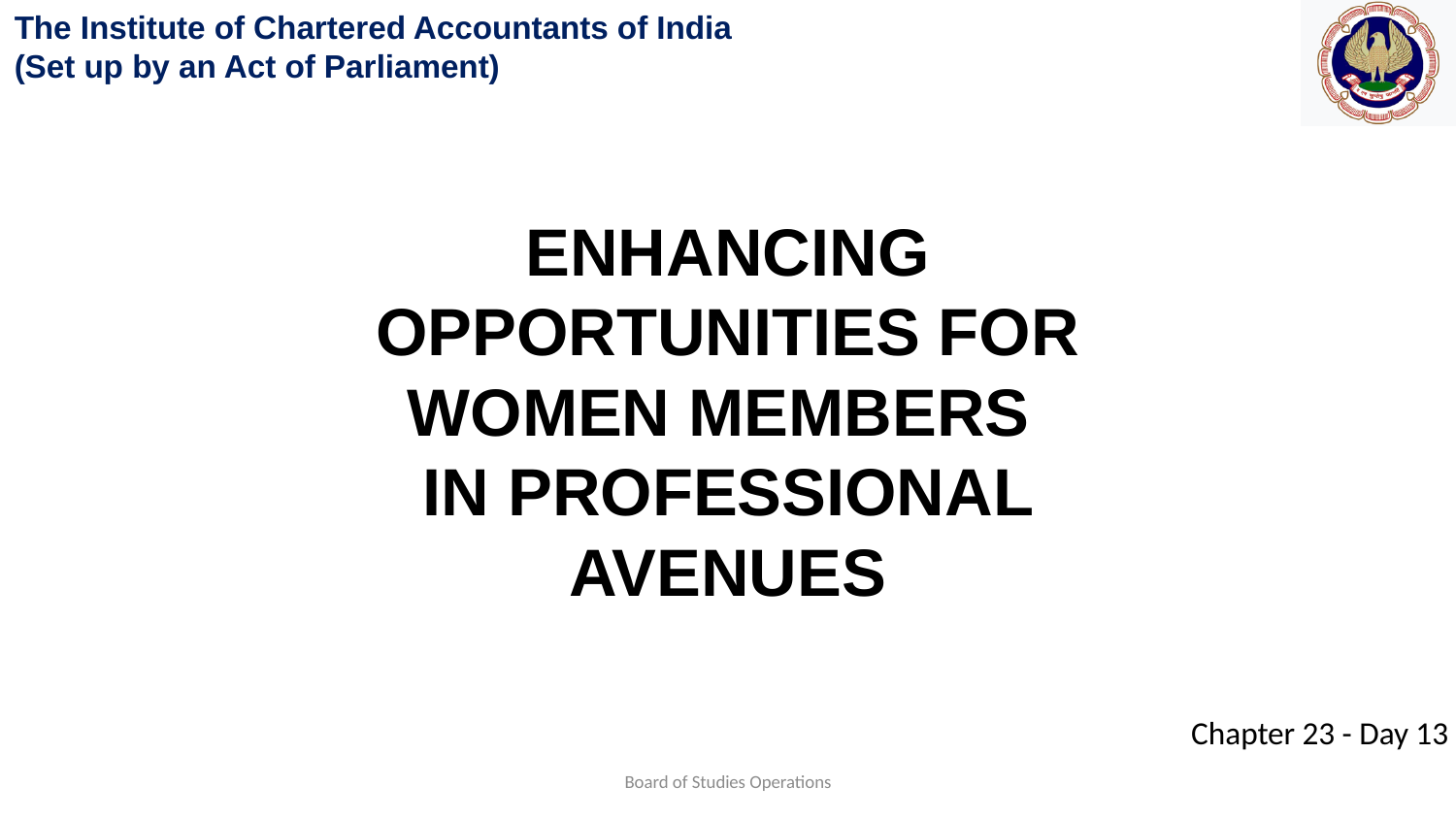

ENHANCING OPPORTUNITIES FOR WOMEN MEMBERS
IN PROFESSIONAL AVENUES
Board of Studies Operations